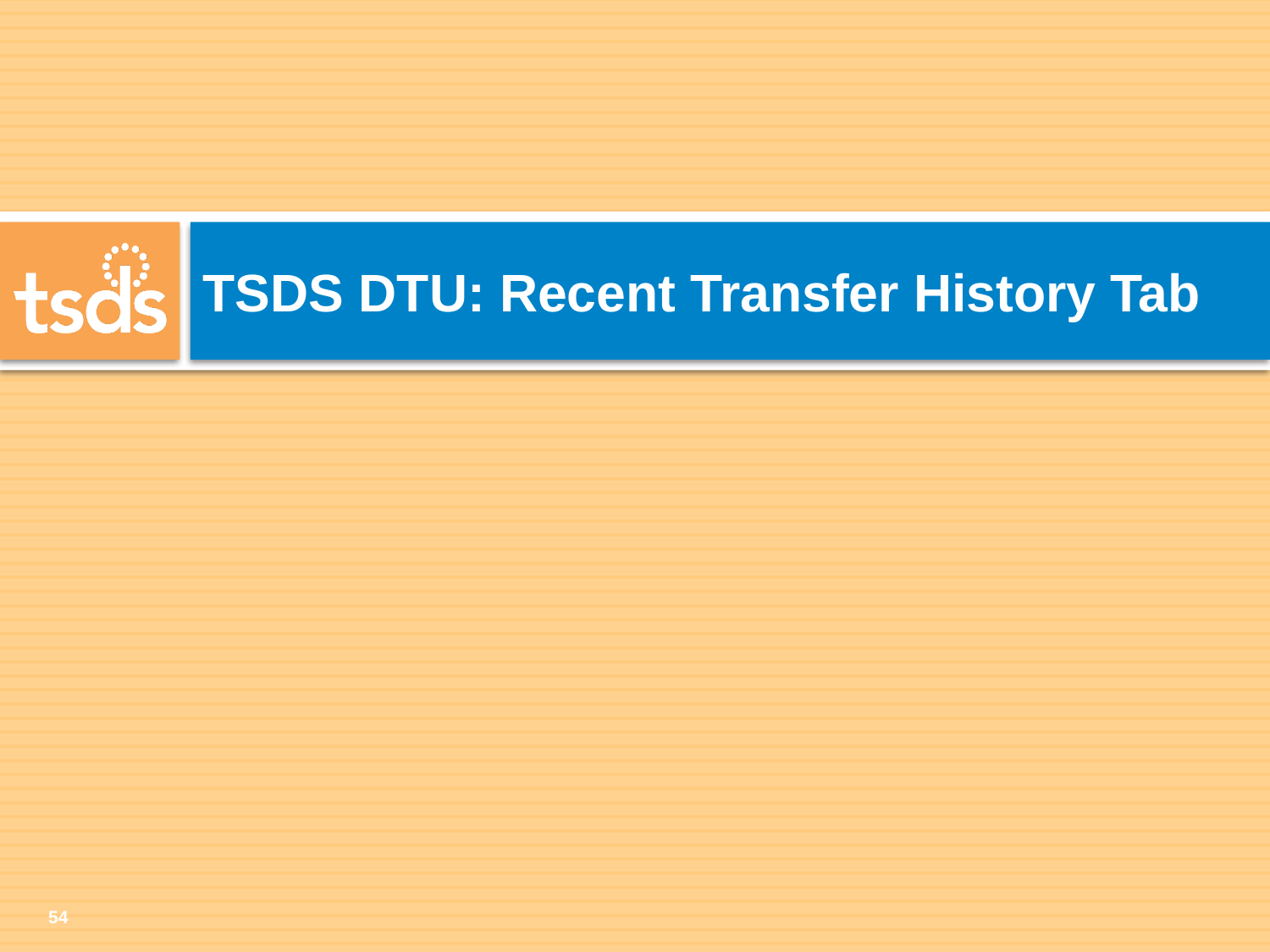

# TSDS DTU: Recent Transfer History Tab
54